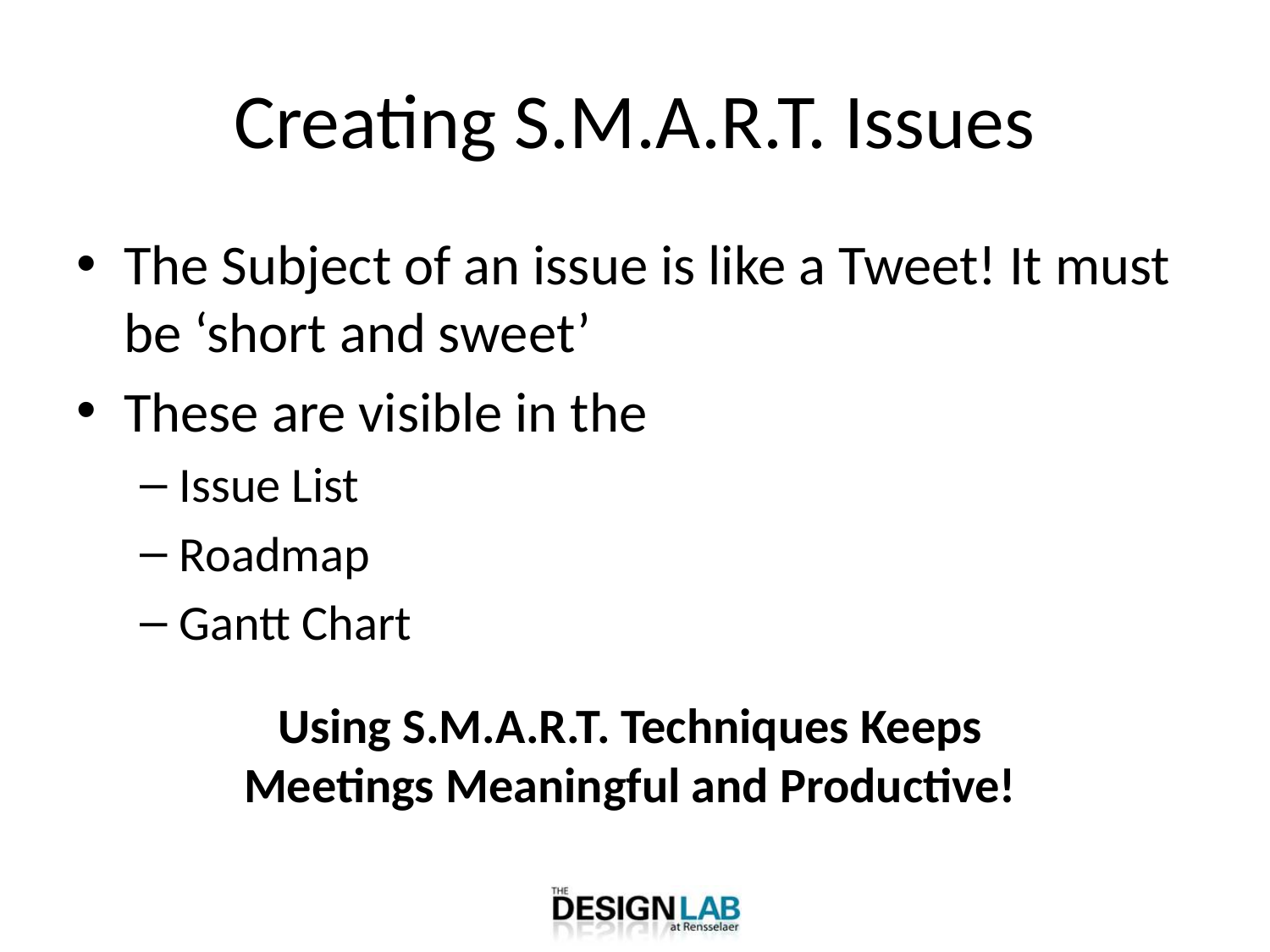

# Creating S.M.A.R.T. Issues
The Subject of an issue is like a Tweet! It must be ‘short and sweet’
These are visible in the
Issue List
Roadmap
Gantt Chart
Using S.M.A.R.T. Techniques Keeps
Meetings Meaningful and Productive!